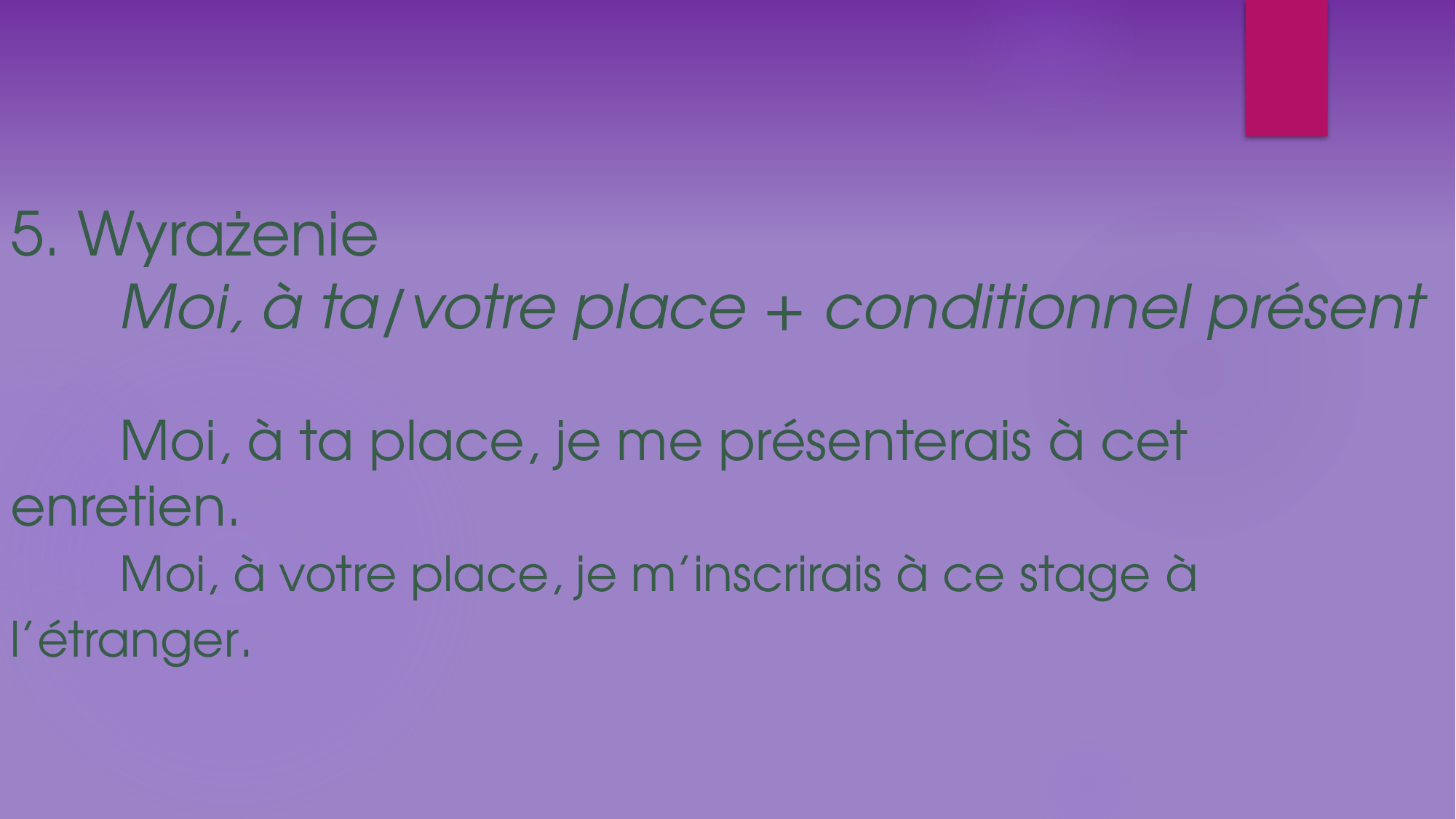

5. Wyrażenie
	Moi, à ta/votre place + conditionnel présent

	Moi, à ta place, je me présenterais à cet enretien.
	Moi, à votre place, je m’inscrirais à ce stage à	l’étranger.